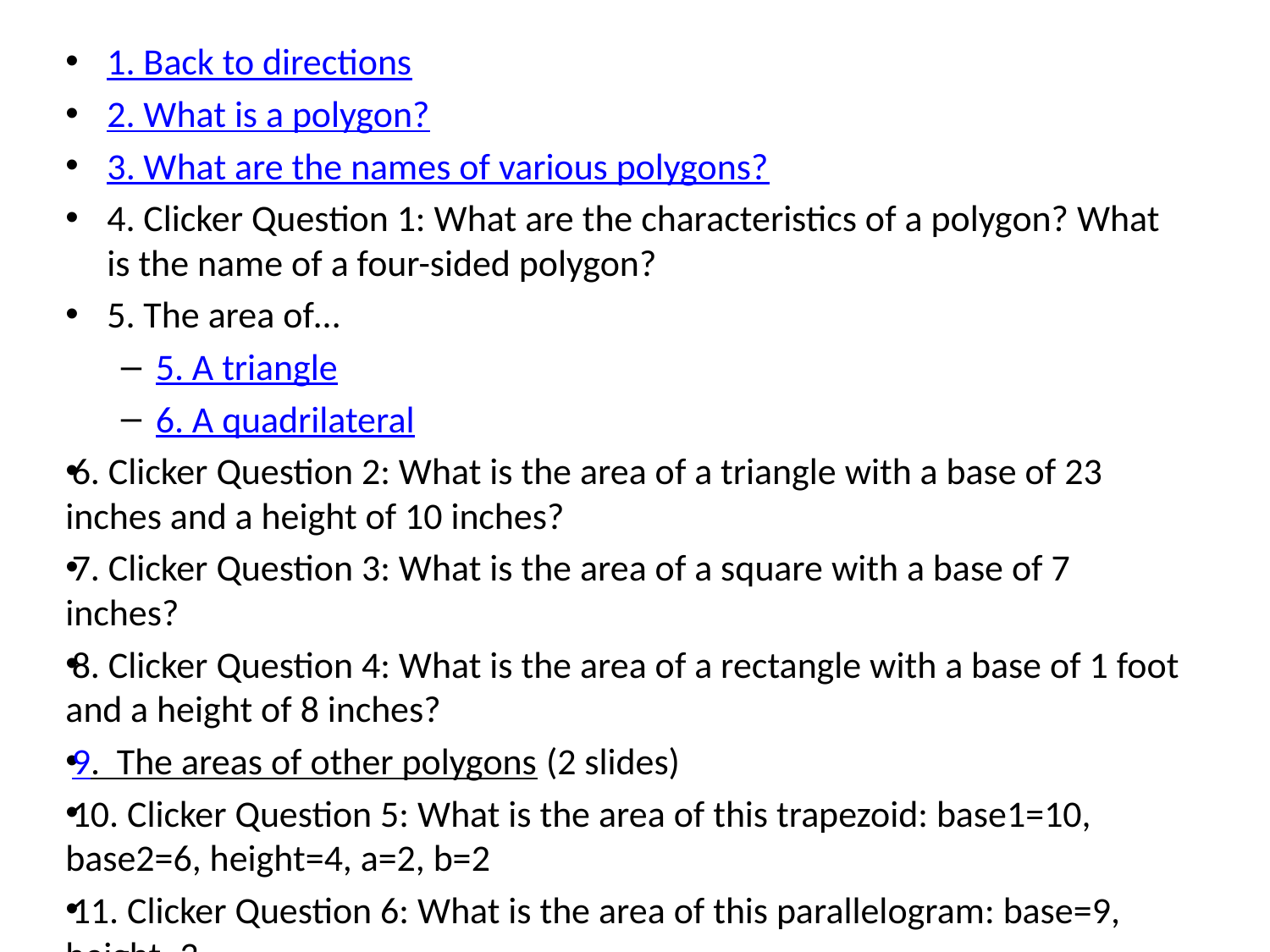

1. Back to directions
2. What is a polygon?
3. What are the names of various polygons?
4. Clicker Question 1: What are the characteristics of a polygon? What is the name of a four-sided polygon?
5. The area of…
5. A triangle
6. A quadrilateral
6. Clicker Question 2: What is the area of a triangle with a base of 23 inches and a height of 10 inches?
7. Clicker Question 3: What is the area of a square with a base of 7 inches?
8. Clicker Question 4: What is the area of a rectangle with a base of 1 foot and a height of 8 inches?
9.  The areas of other polygons (2 slides)
10. Clicker Question 5: What is the area of this trapezoid: base1=10, base2=6, height=4, a=2, b=2
11. Clicker Question 6: What is the area of this parallelogram: base=9, height=3